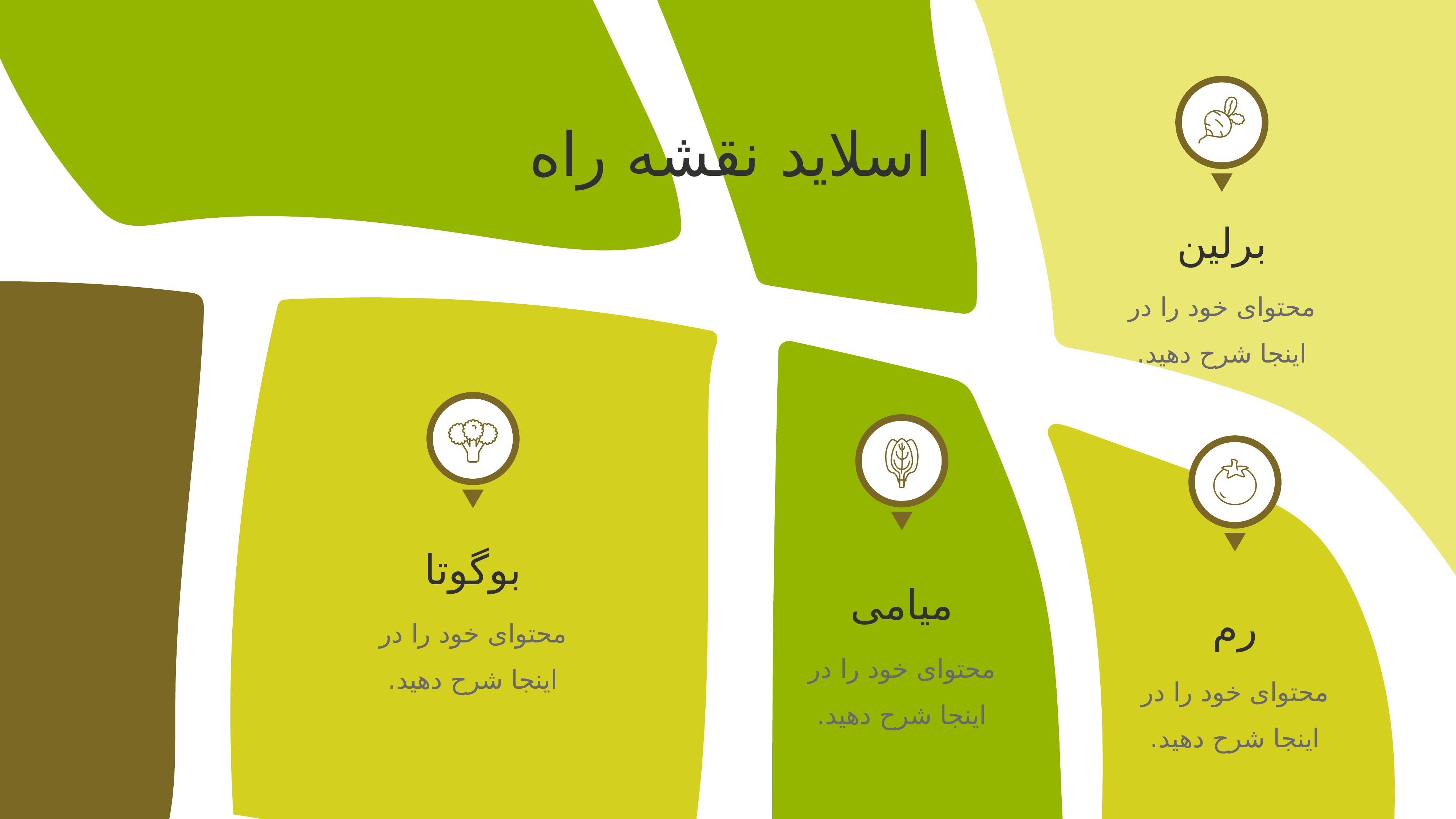

اسلاید نقشه راه

برلین
محتوای خود را در اینجا شرح دهید.

بوگوتا
میامی
رم
محتوای خود را در اینجا شرح دهید.
محتوای خود را در اینجا شرح دهید.
محتوای خود را در اینجا شرح دهید.